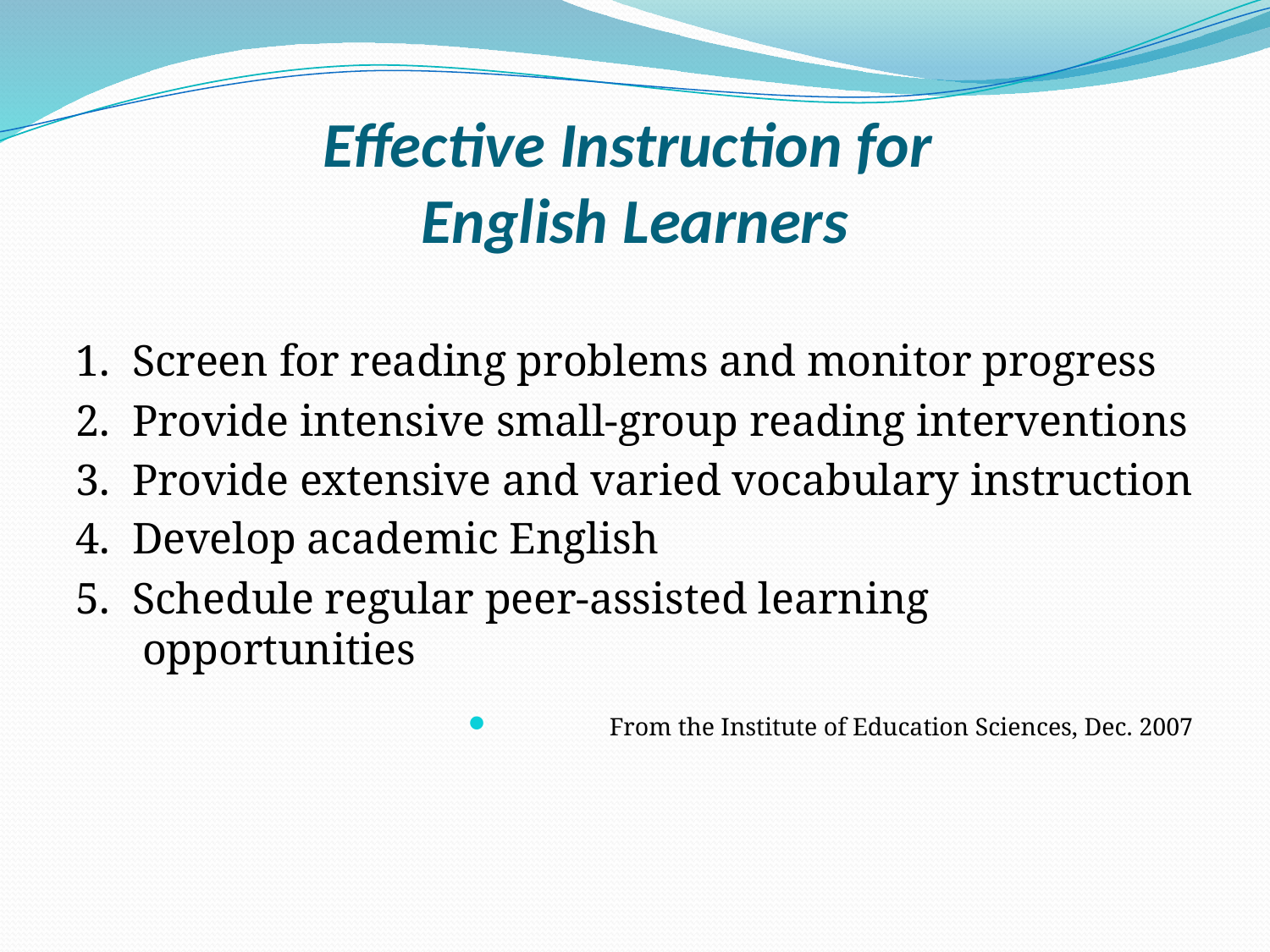

# Effective Instruction for English Learners

1.  Screen for reading problems and monitor progress
2.  Provide intensive small-group reading interventions
3.  Provide extensive and varied vocabulary instruction
4.  Develop academic English
5.  Schedule regular peer-assisted learning opportunities

From the Institute of Education Sciences, Dec. 2007